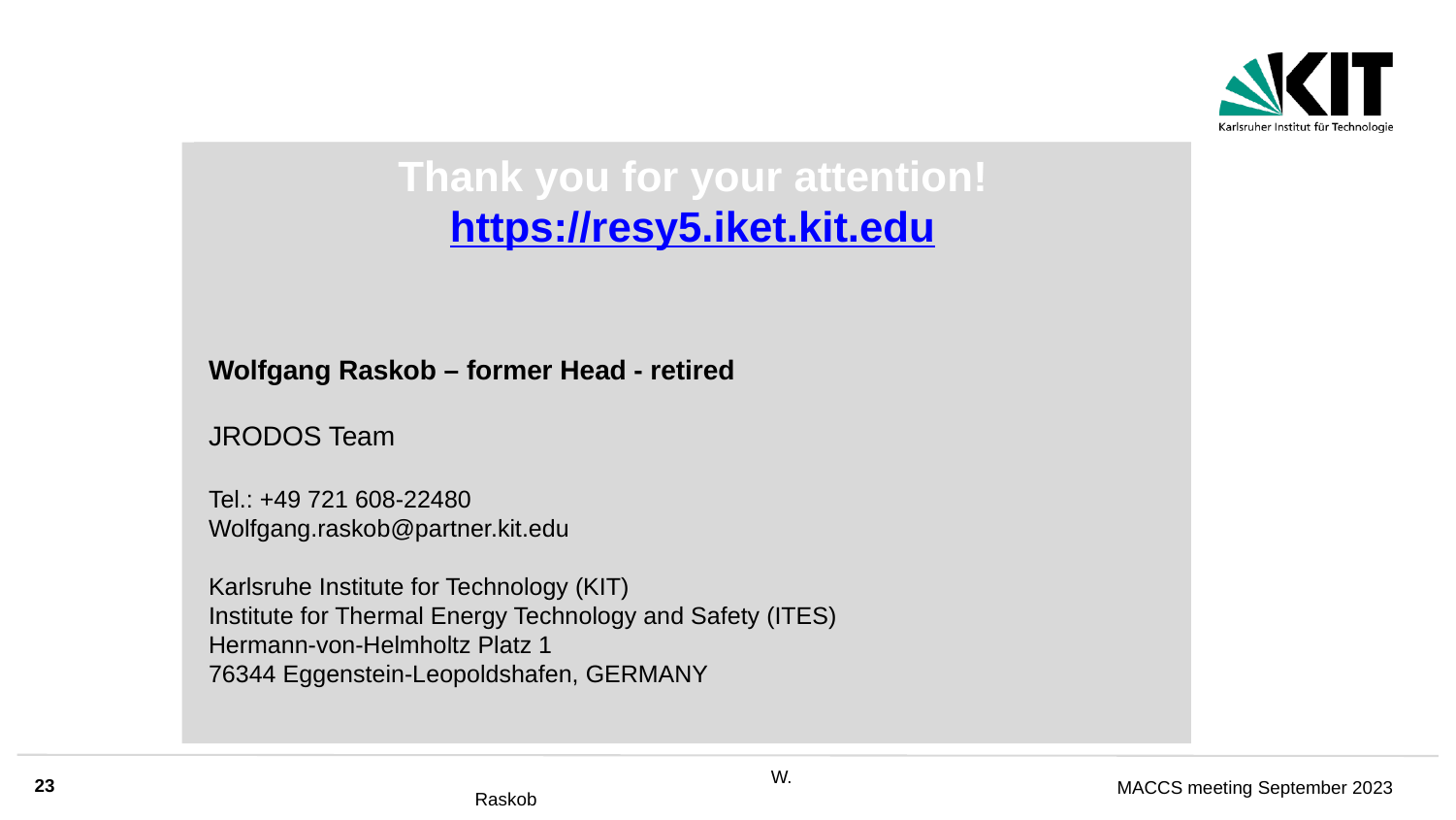

Thank you for your attention!
https://resy5.iket.kit.edu

Wolfgang Raskob – former Head - retired

JRODOS Team

Tel.: +49 721 608-22480
Wolfgang.raskob@partner.kit.edu
Karlsruhe Institute for Technology (KIT)
Institute for Thermal Energy Technology and Safety (ITES)
Hermann-von-Helmholtz Platz 1
76344 Eggenstein-Leopoldshafen, GERMANY

23